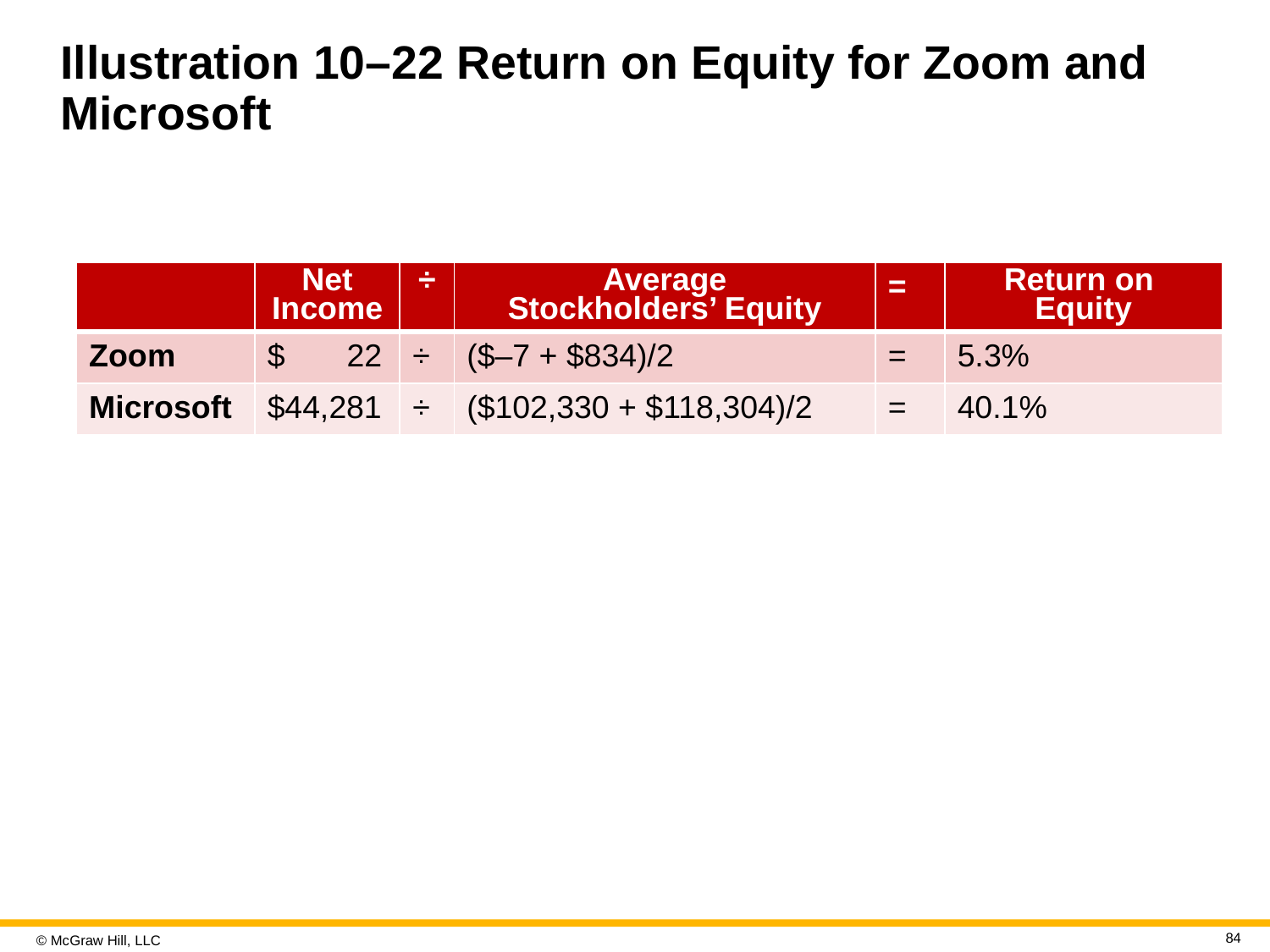

# Illustration 10–22 Return on Equity for Zoom and Microsoft
|  | Net Income | ÷ | Average Stockholders’ Equity | = | Return on Equity |
| --- | --- | --- | --- | --- | --- |
| Zoom | $ 22 | ÷ | ($–7 + $834)/2 | = | 5.3% |
| Microsoft | $44,281 | ÷ | ($102,330 + $118,304)/2 | = | 40.1% |
84